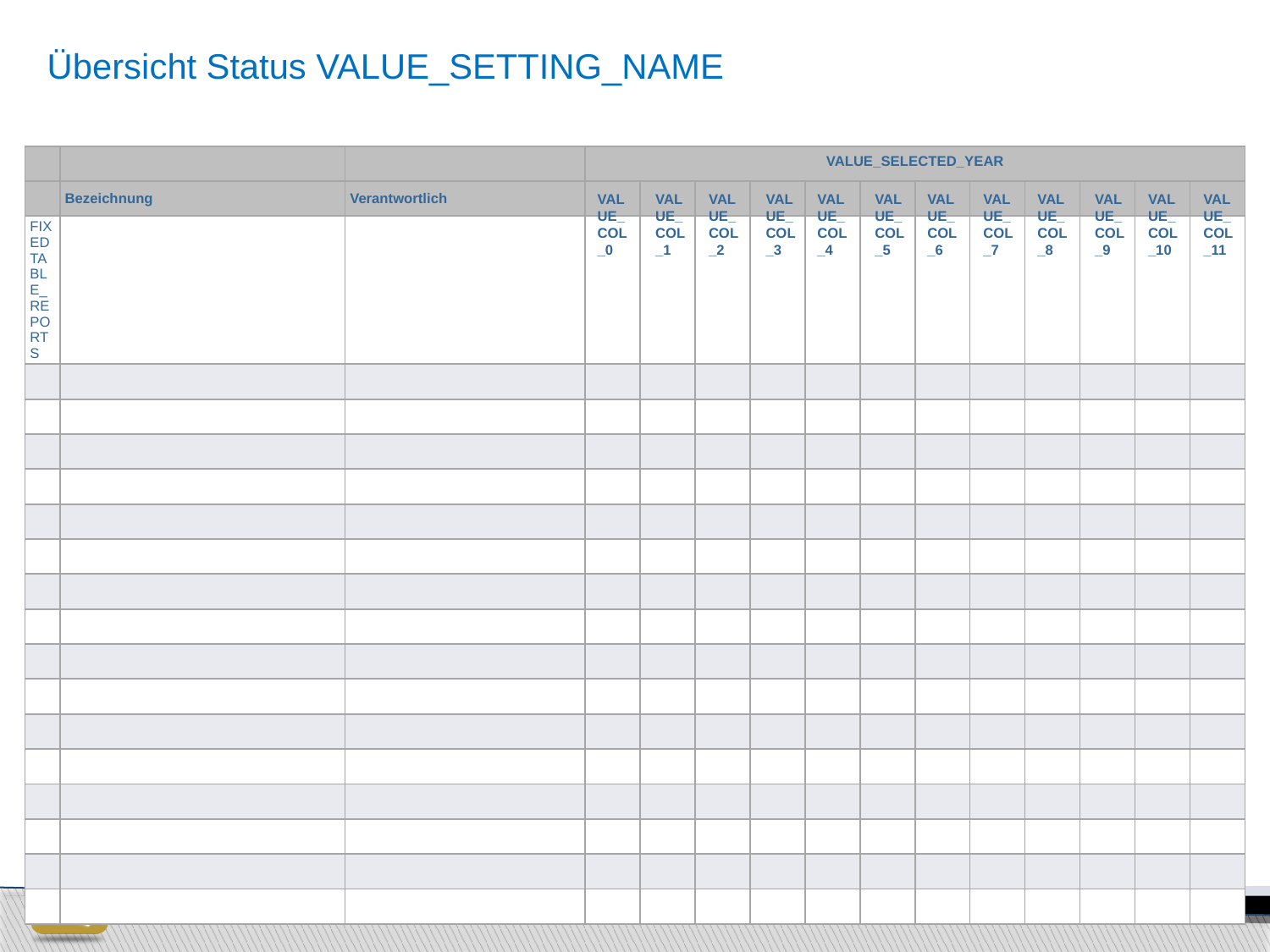

Übersicht Status VALUE_SETTING_NAME
|  |  |  |  |  |  |  |  |  |  |  |  |  |  |  |
| --- | --- | --- | --- | --- | --- | --- | --- | --- | --- | --- | --- | --- | --- | --- |
|  | Bezeichnung | Verantwortlich |  |  |  |  |  |  |  |  |  |  |  |  |
| FIXEDTABLE\_REPORTS |  |  |  |  |  |  |  |  |  |  |  |  |  |  |
|  |  |  |  |  |  |  |  |  |  |  |  |  |  |  |
|  |  |  |  |  |  |  |  |  |  |  |  |  |  |  |
|  |  |  |  |  |  |  |  |  |  |  |  |  |  |  |
|  |  |  |  |  |  |  |  |  |  |  |  |  |  |  |
|  |  |  |  |  |  |  |  |  |  |  |  |  |  |  |
|  |  |  |  |  |  |  |  |  |  |  |  |  |  |  |
|  |  |  |  |  |  |  |  |  |  |  |  |  |  |  |
|  |  |  |  |  |  |  |  |  |  |  |  |  |  |  |
|  |  |  |  |  |  |  |  |  |  |  |  |  |  |  |
|  |  |  |  |  |  |  |  |  |  |  |  |  |  |  |
|  |  |  |  |  |  |  |  |  |  |  |  |  |  |  |
|  |  |  |  |  |  |  |  |  |  |  |  |  |  |  |
|  |  |  |  |  |  |  |  |  |  |  |  |  |  |  |
|  |  |  |  |  |  |  |  |  |  |  |  |  |  |  |
|  |  |  |  |  |  |  |  |  |  |  |  |  |  |  |
|  |  |  |  |  |  |  |  |  |  |  |  |  |  |  |
VALUE_SELECTED_YEAR
VALUE_COL_0
VALUE_COL_1
VALUE_COL_2
VALUE_COL_3
VALUE_COL_4
VALUE_COL_5
VALUE_COL_6
VALUE_COL_7
VALUE_COL_8
VALUE_COL_9
VALUE_COL_10
VALUE_COL_11